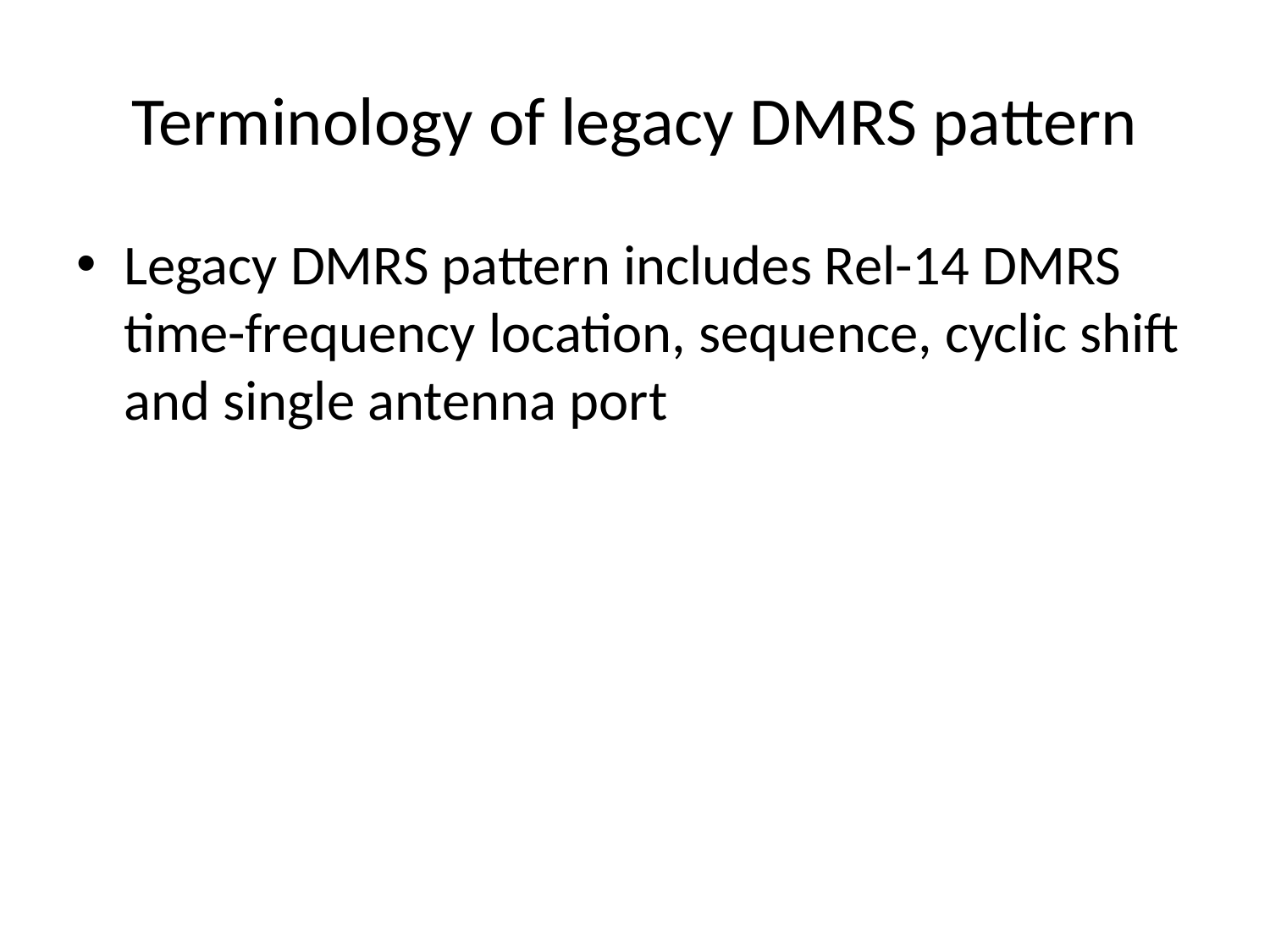

# Terminology of legacy DMRS pattern
Legacy DMRS pattern includes Rel-14 DMRS time-frequency location, sequence, cyclic shift and single antenna port